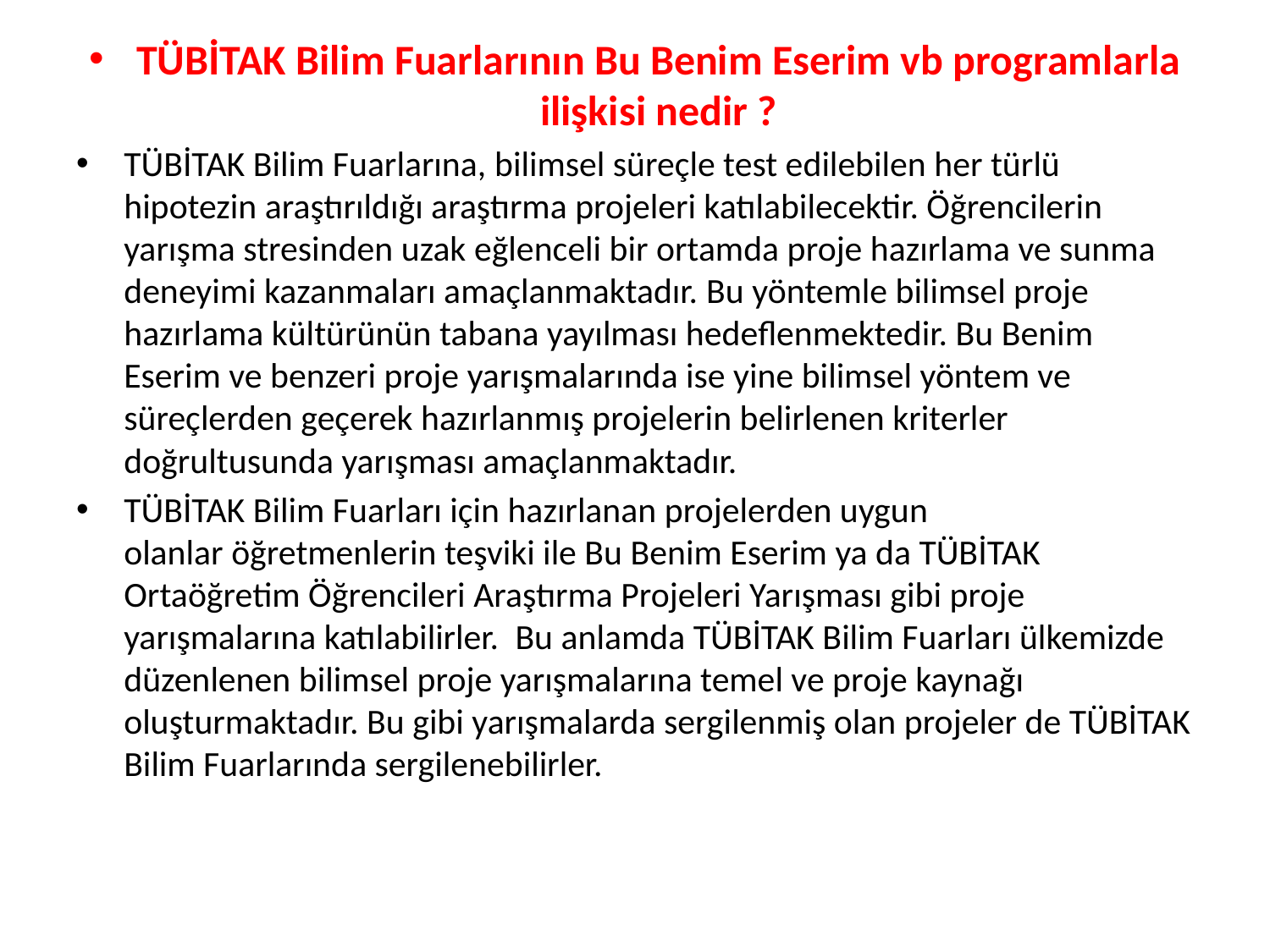

TÜBİTAK Bilim Fuarlarının Bu Benim Eserim vb programlarla ilişkisi nedir ?
TÜBİTAK Bilim Fuarlarına, bilimsel süreçle test edilebilen her türlü hipotezin araştırıldığı araştırma projeleri katılabilecektir. Öğrencilerin yarışma stresinden uzak eğlenceli bir ortamda proje hazırlama ve sunma deneyimi kazanmaları amaçlanmaktadır. Bu yöntemle bilimsel proje hazırlama kültürünün tabana yayılması hedeflenmektedir. Bu Benim Eserim ve benzeri proje yarışmalarında ise yine bilimsel yöntem ve süreçlerden geçerek hazırlanmış projelerin belirlenen kriterler doğrultusunda yarışması amaçlanmaktadır.
TÜBİTAK Bilim Fuarları için hazırlanan projelerden uygun olanlar öğretmenlerin teşviki ile Bu Benim Eserim ya da TÜBİTAK Ortaöğretim Öğrencileri Araştırma Projeleri Yarışması gibi proje yarışmalarına katılabilirler.  Bu anlamda TÜBİTAK Bilim Fuarları ülkemizde düzenlenen bilimsel proje yarışmalarına temel ve proje kaynağı oluşturmaktadır. Bu gibi yarışmalarda sergilenmiş olan projeler de TÜBİTAK Bilim Fuarlarında sergilenebilirler.

#